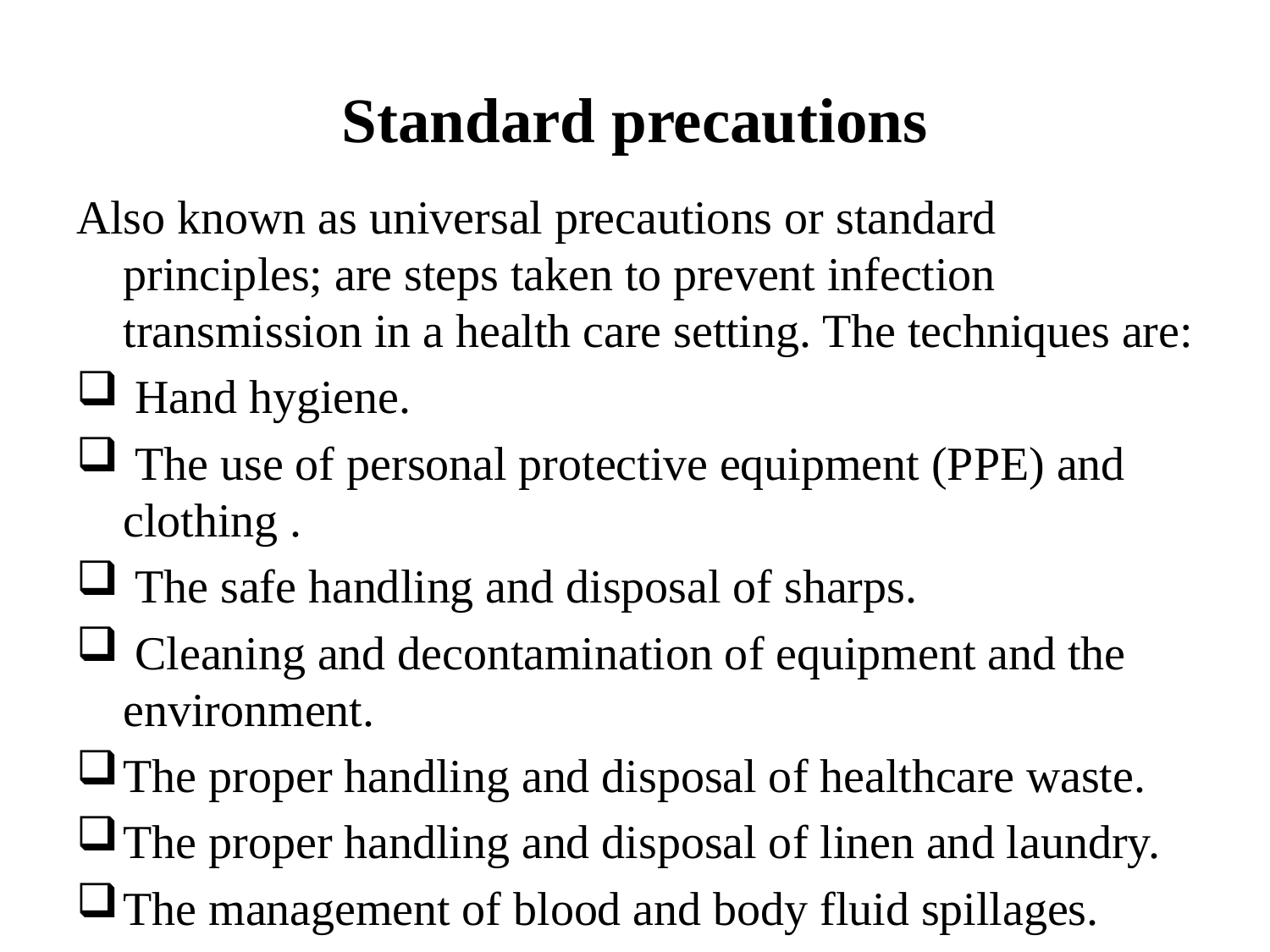

# Standard precautions
Also known as universal precautions or standard principles; are steps taken to prevent infection transmission in a health care setting. The techniques are:
 Hand hygiene.
 The use of personal protective equipment (PPE) and clothing .
 The safe handling and disposal of sharps.
 Cleaning and decontamination of equipment and the environment.
The proper handling and disposal of healthcare waste.
The proper handling and disposal of linen and laundry.
The management of blood and body fluid spillages.